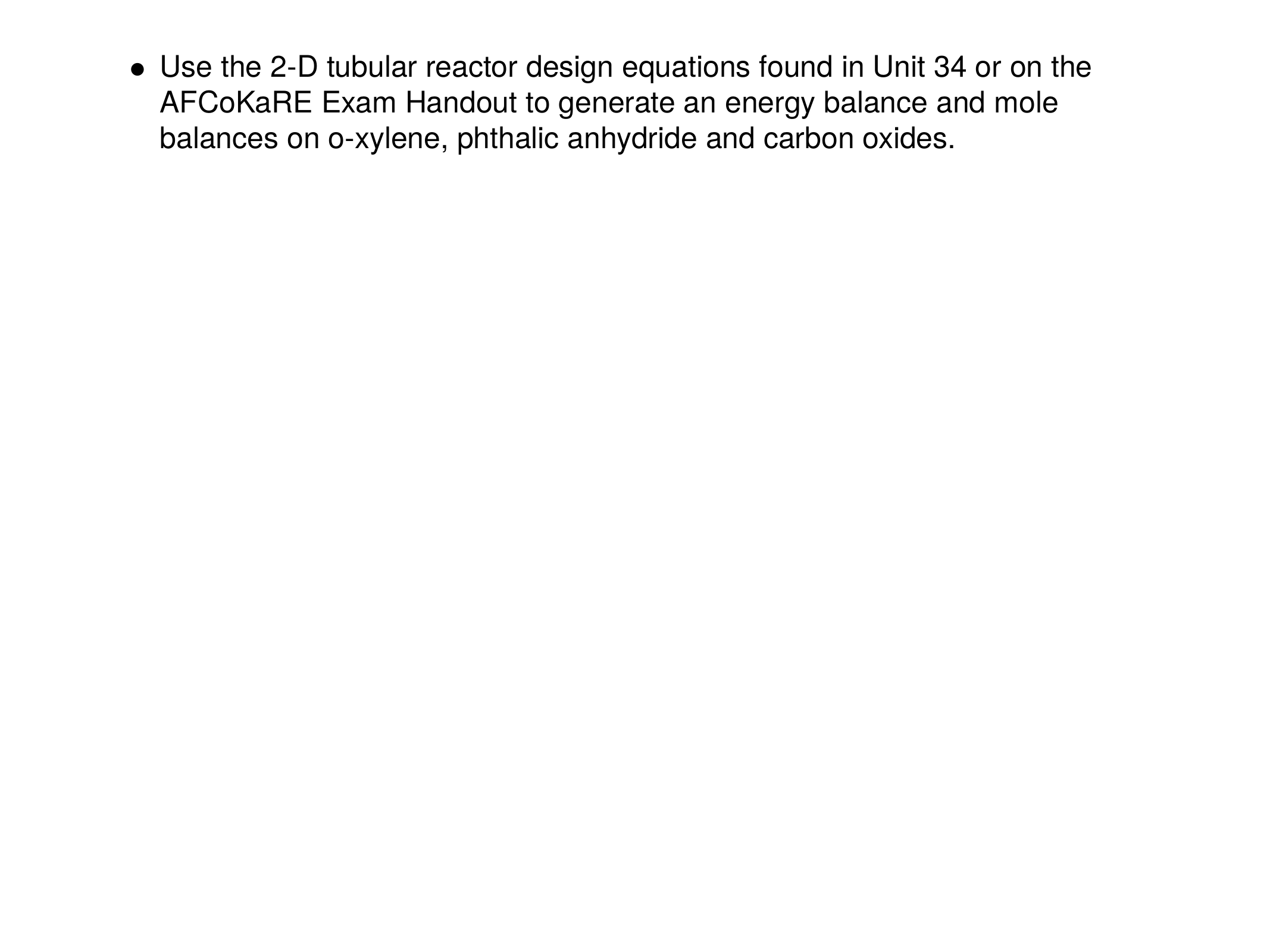

Use the 2-D tubular reactor design equations found in Unit 34 or on the AFCoKaRE Exam Handout to generate an energy balance and mole balances on o-xylene, phthalic anhydride and carbon oxides.